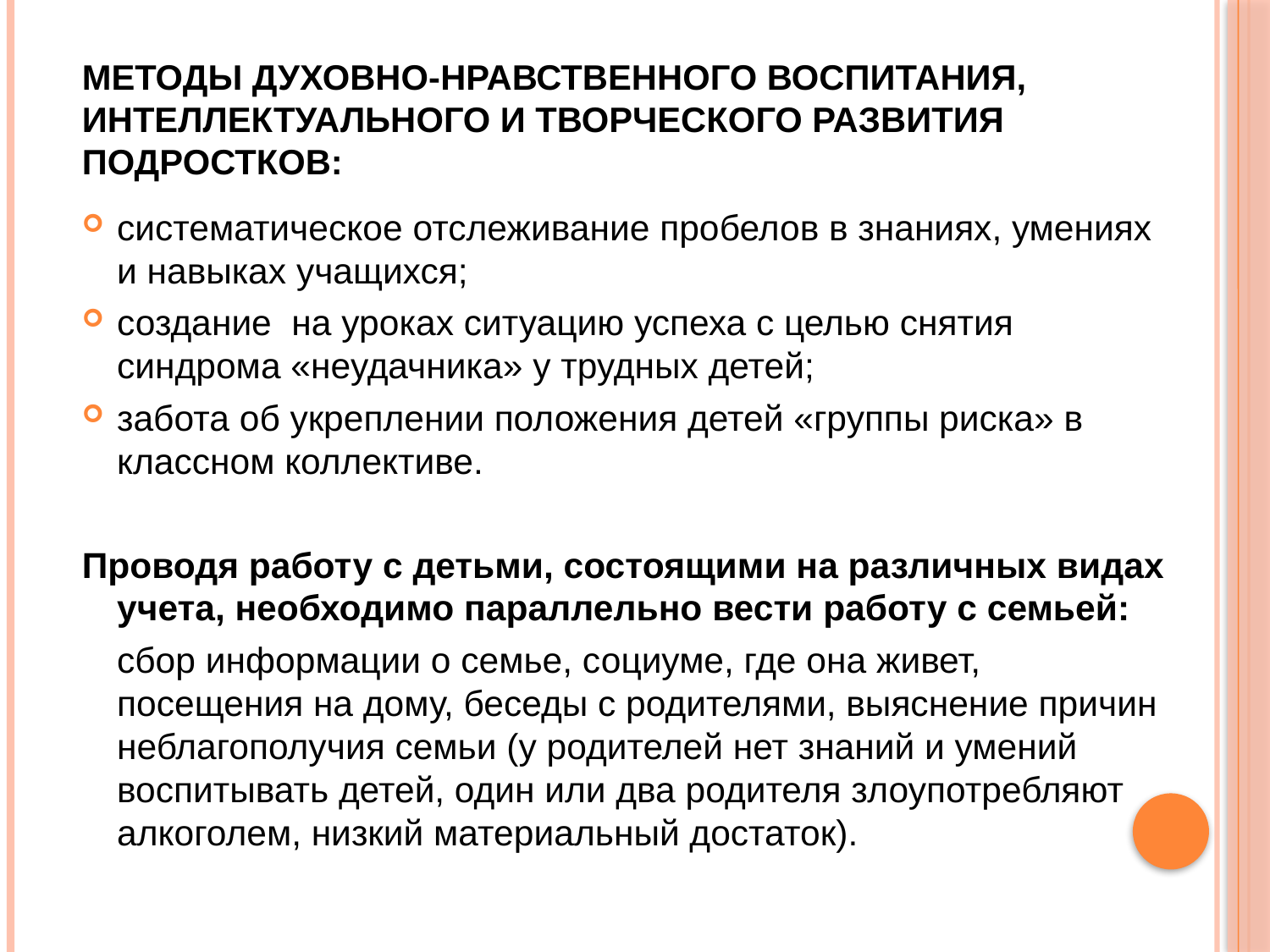

# Методы духовно-нравственного воспитания, интеллектуального и творческого развития подростков:
систематическое отслеживание пробелов в знаниях, умениях и навыках учащихся;
создание  на уроках ситуацию успеха с целью снятия синдрома «неудачника» у трудных детей;
забота об укреплении положения детей «группы риска» в классном коллективе.

Проводя работу с детьми, состоящими на различных видах учета, необходимо параллельно вести работу с семьей:
		сбор информации о семье, социуме, где она живет, посещения на дому, беседы с родителями, выяснение причин неблагополучия семьи (у родителей нет знаний и умений воспитывать детей, один или два родителя злоупотребляют алкоголем, низкий материальный достаток).